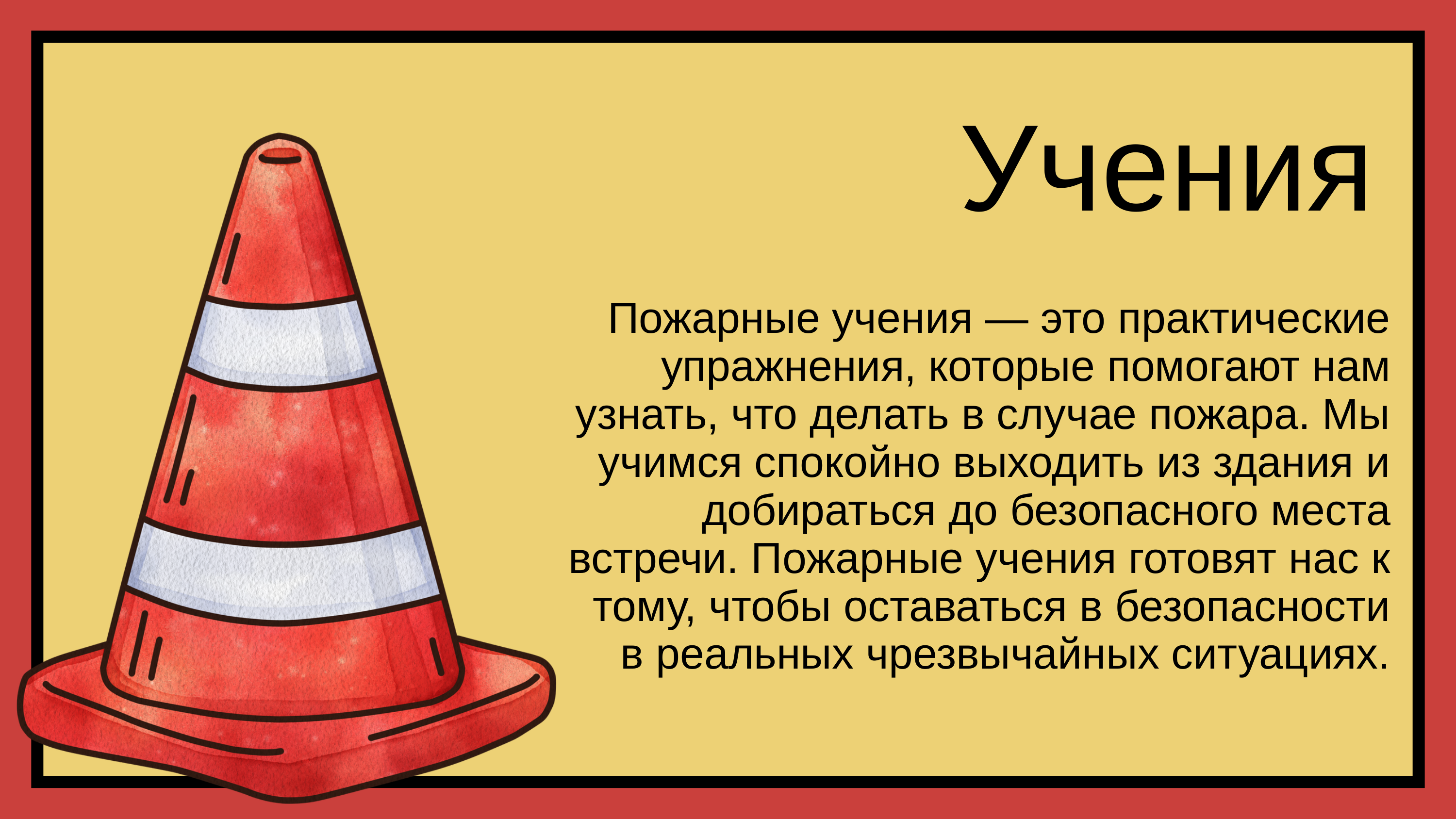

Учения

Пожарные учения — это практические упражнения, которые помогают нам узнать, что делать в случае пожара. Мы учимся спокойно выходить из здания и добираться до безопасного места встречи. Пожарные учения готовят нас к тому, чтобы оставаться в безопасности в реальных чрезвычайных ситуациях.